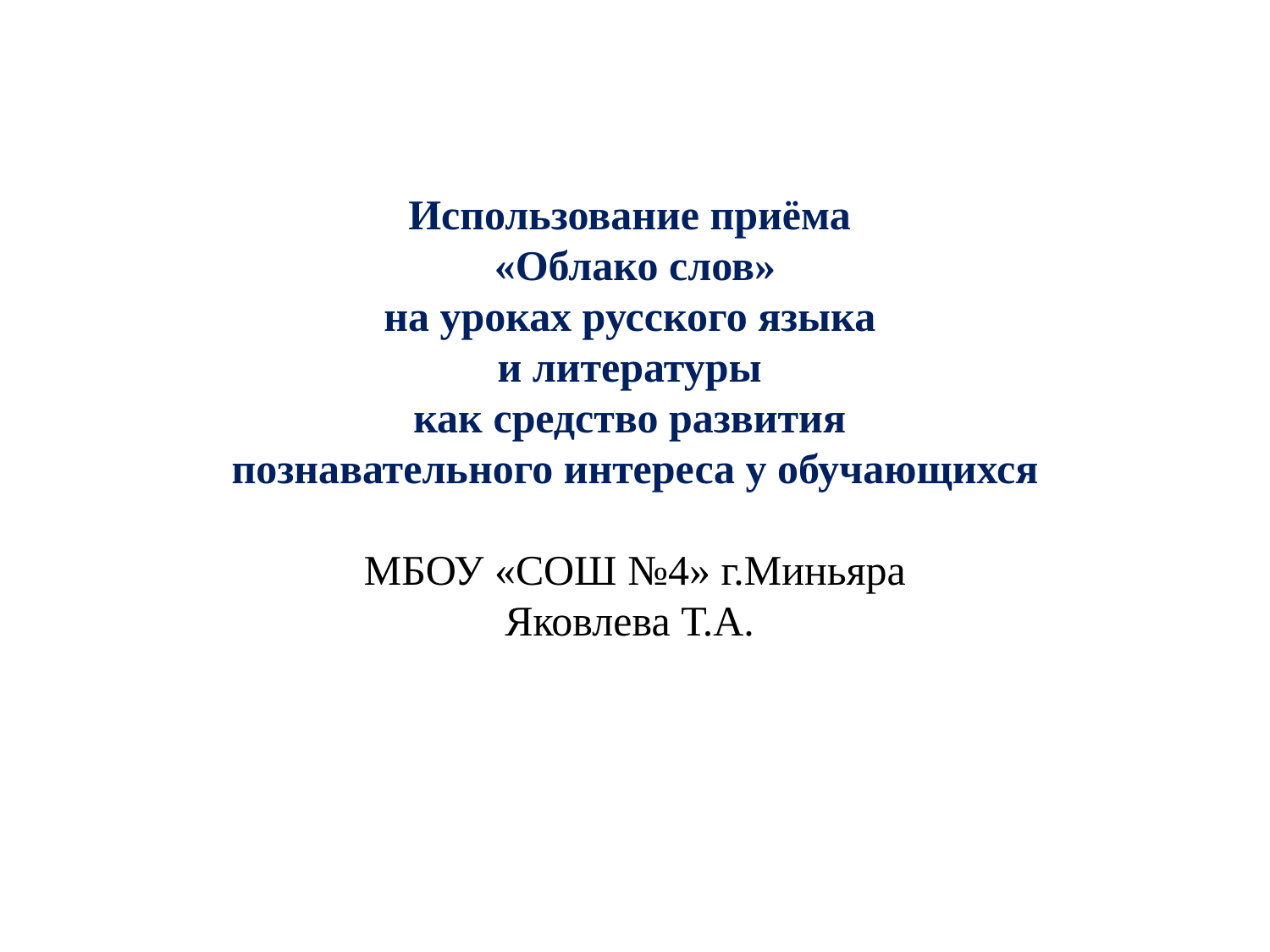

# Использование приёма «Облако слов» на уроках русского языка и литературы как средство развития познавательного интереса у обучающихся МБОУ «СОШ №4» г.Миньяра Яковлева Т.А.